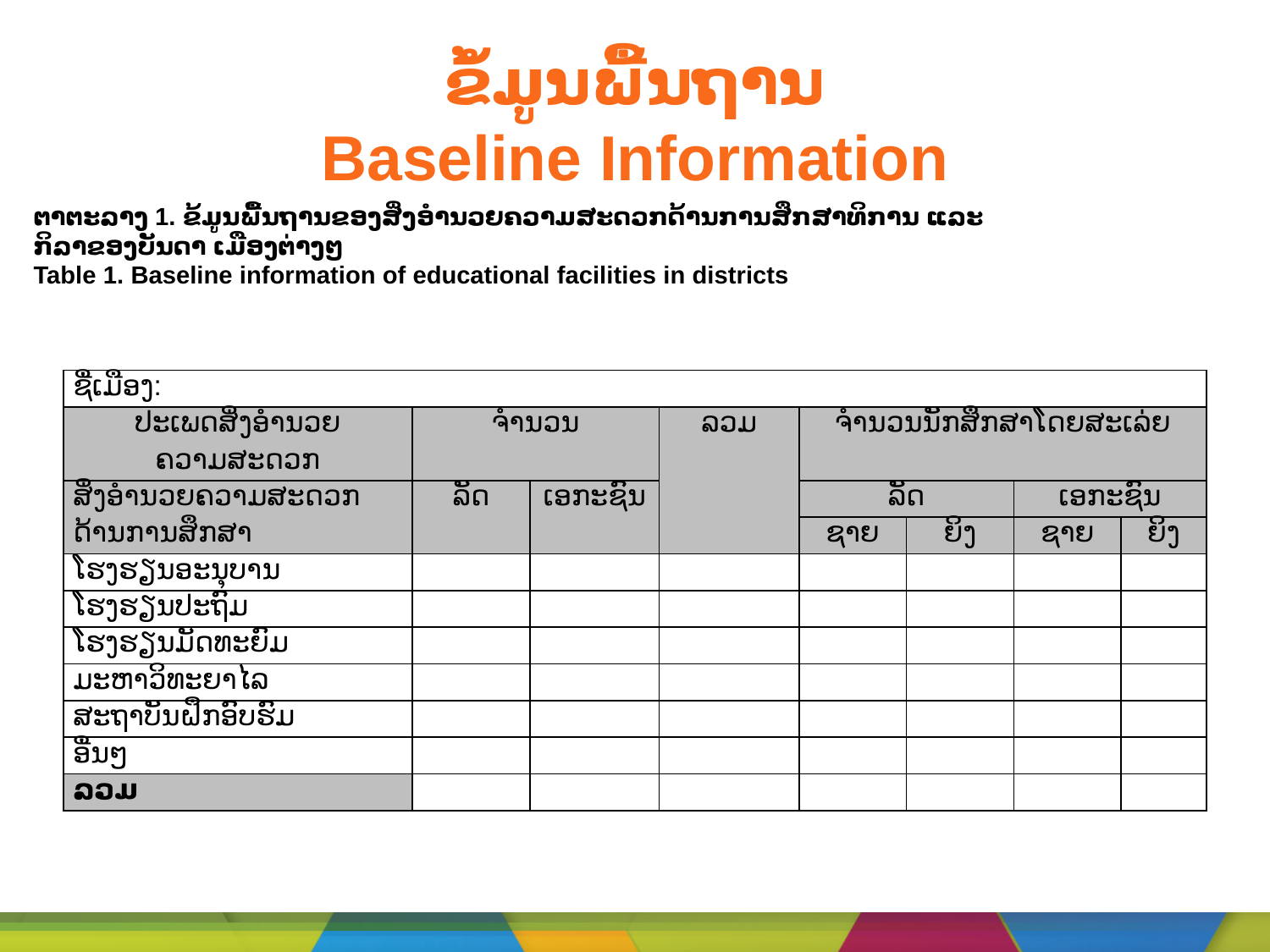

# ຂໍ້ມູນພື້ນຖານ Baseline Information
ຕາຕະລາງ 1. ຂ້ມູນພື້ນຖານຂອງສິ່ງອຳນວຍຄວາມສະດວກດ້ານການສຶກສາທິການ ແລະ ກິລາຂອງບັນດາ ເມືອງຕ່າງໆ
Table 1. Baseline information of educational facilities in districts
| ຊື່ເມືອງ: |  |  |  |  |  |  |  |
| --- | --- | --- | --- | --- | --- | --- | --- |
| ປະເພດສິ່ງອຳນວຍຄວາມສະດວກ | ຈຳນວນ |  | ລວມ | ຈຳນວນນັກສຶກສາໂດຍສະເລ່ຍ |  |  |  |
| ສິ່ງອຳນວຍຄວາມສະດວກດ້ານການສຶກສາ | ລັດ | ເອກະຊົນ |  | ລັດ |  | ເອກະຊົນ |  |
|  |  |  |  | ຊາຍ | ຍິງ | ຊາຍ | ຍິງ |
| ໂຮງຮຽນອະນຸບານ |  |  |  |  |  |  |  |
| ໂຮງຮຽນປະຖົມ |  |  |  |  |  |  |  |
| ໂຮງຮຽນມັດທະຍົມ |  |  |  |  |  |  |  |
| ມະຫາວິທະຍາໄລ |  |  |  |  |  |  |  |
| ສະຖາບັນຝຶກອົບຮົມ |  |  |  |  |  |  |  |
| ອື່ນໆ |  |  |  |  |  |  |  |
| ລວມ |  |  |  |  |  |  |  |